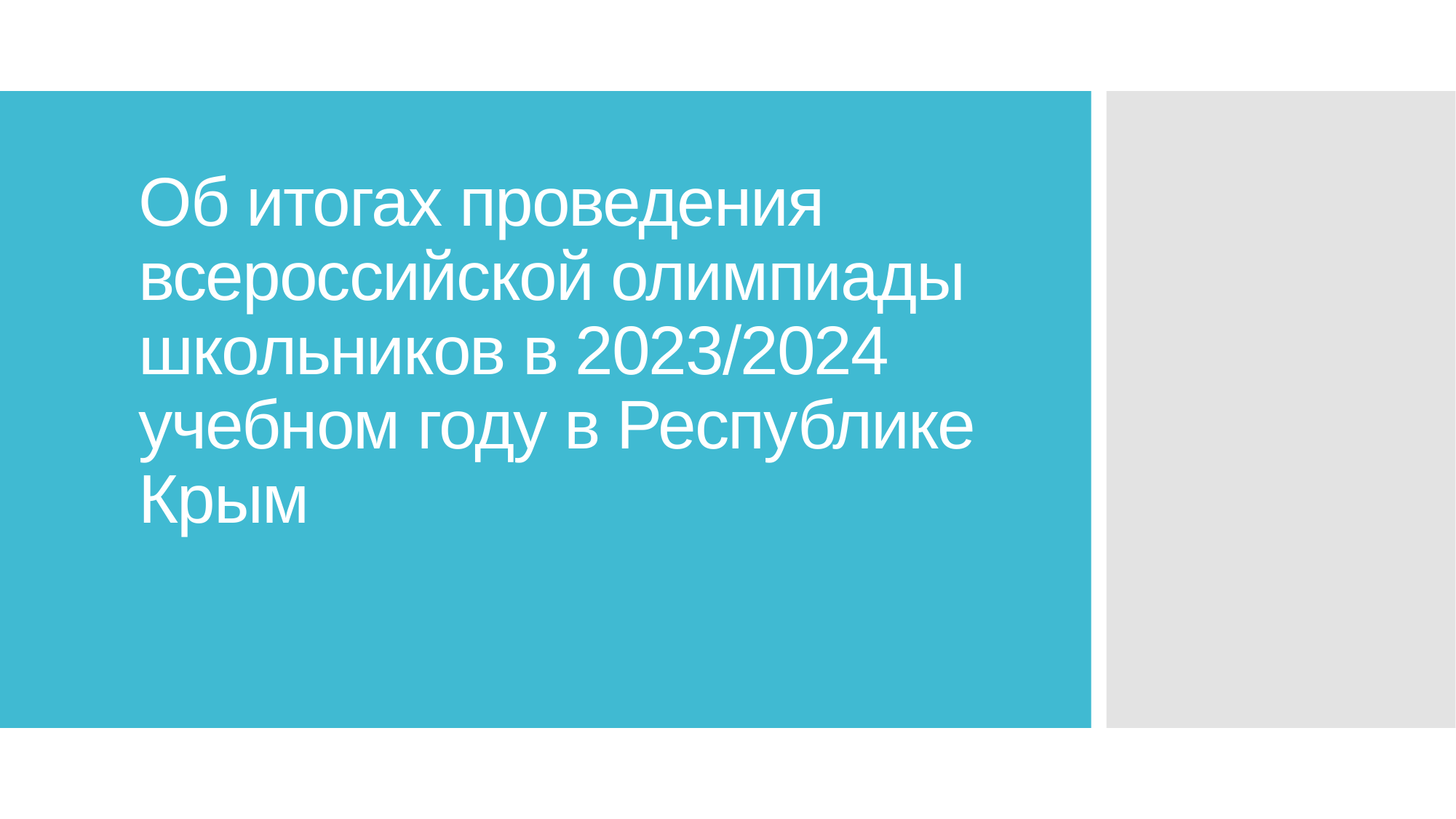

# Об итогах проведения всероссийской олимпиады школьников в 2023/2024 учебном году в Республике Крым